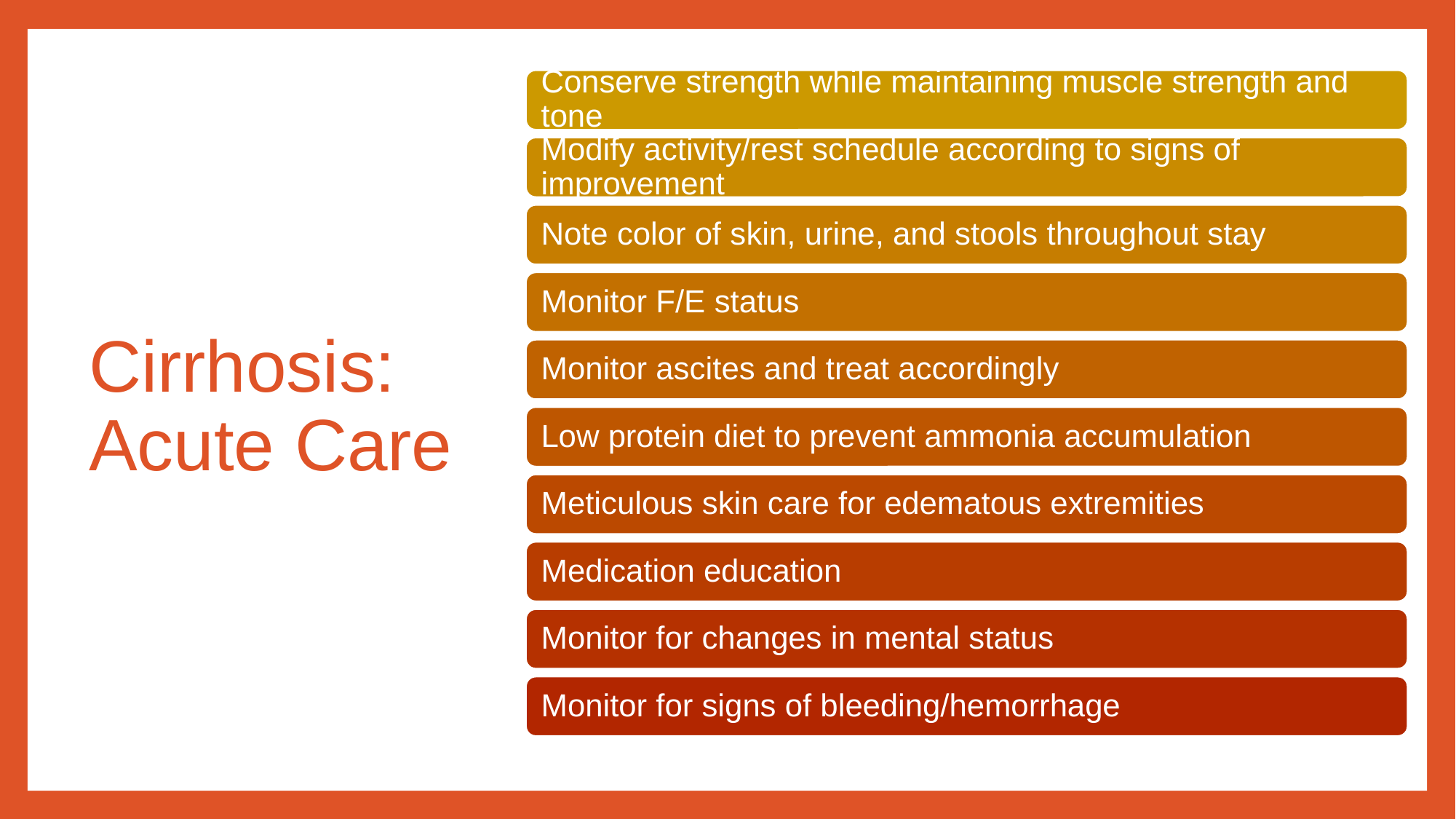

Conserve strength while maintaining muscle strength and tone
Modify activity/rest schedule according to signs of improvement
Note color of skin, urine, and stools throughout stay
Monitor F/E status
Monitor ascites and treat accordingly
Low protein diet to prevent ammonia accumulation
Meticulous skin care for edematous extremities
Medication education
Monitor for changes in mental status
Monitor for signs of bleeding/hemorrhage
# Cirrhosis: Acute Care